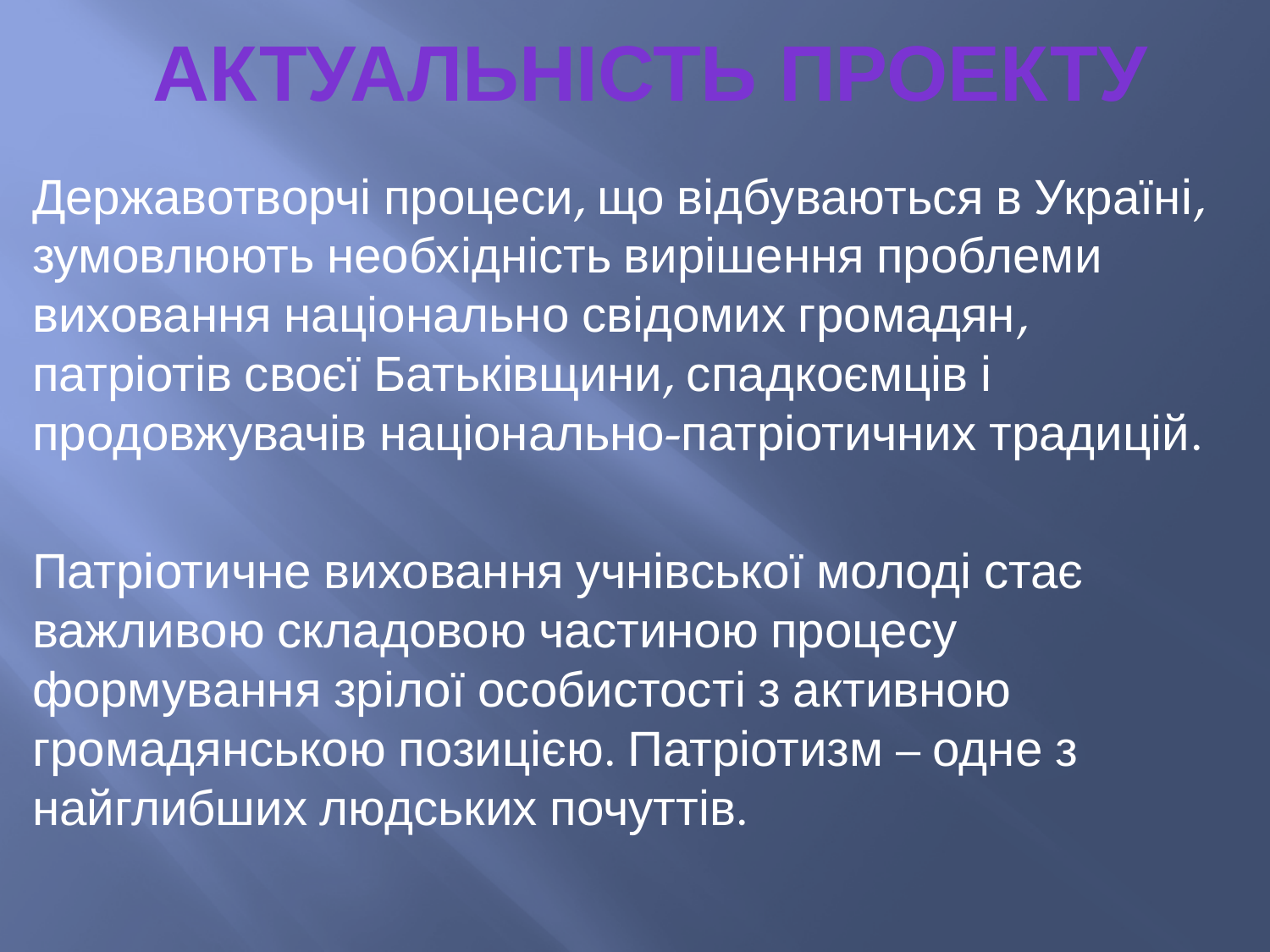

# Актуальність проекту
Державотворчі процеси, що відбуваються в Україні, зумовлюють необхідність вирішення проблеми виховання національно свідомих громадян, патріотів своєї Батьківщини, спадкоємців і продовжувачів національно-патріотичних традицій.

Патріотичне виховання учнівської молоді стає важливою складовою частиною процесу формування зрілої особистості з активною громадянською позицією. Патріотизм – одне з найглибших людських почуттів.